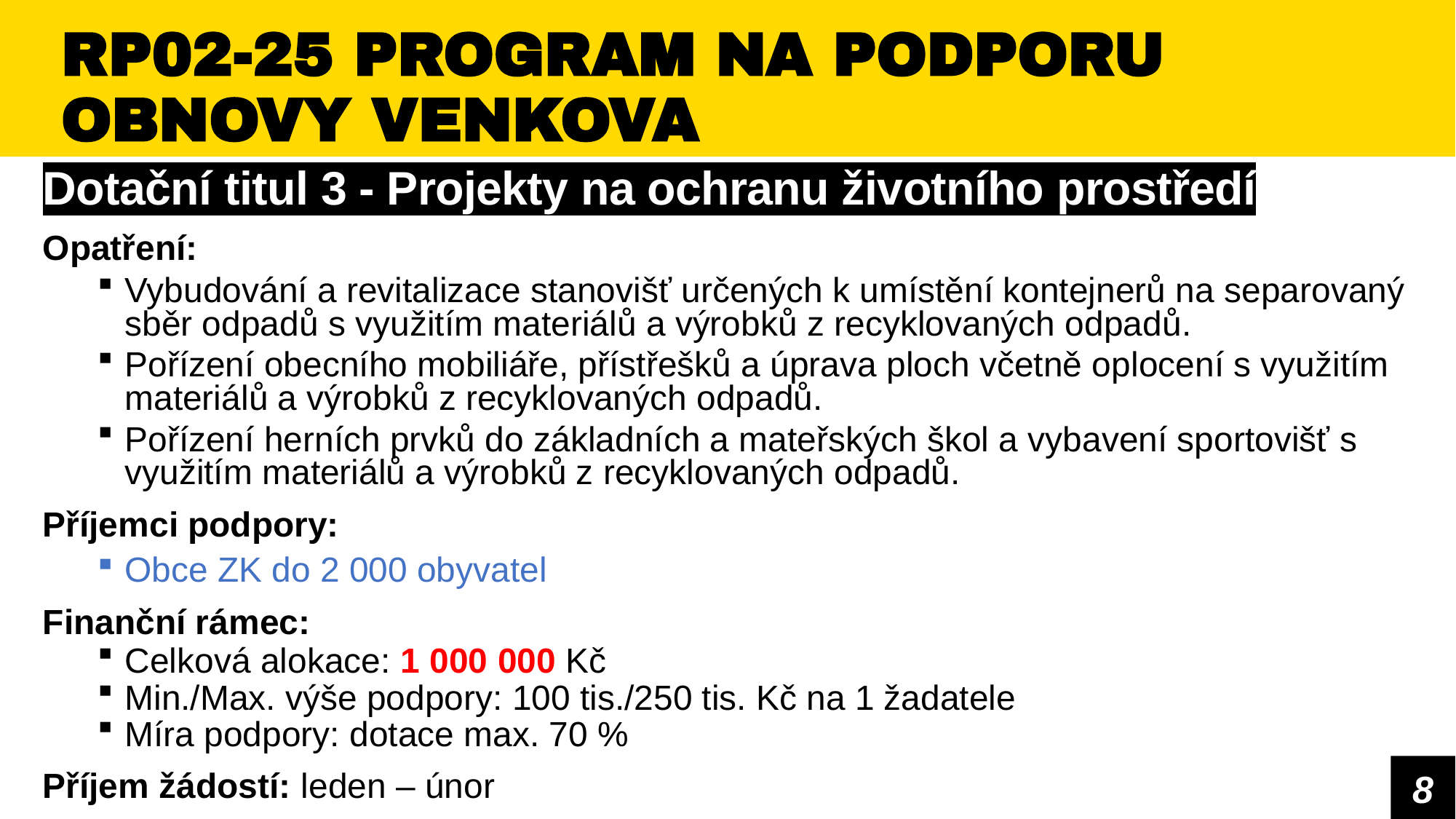

# RP02-25 PROGRAM NA PODPORU OBNOVY VENKOVA
Dotační titul 3 - Projekty na ochranu životního prostředí
Opatření:
Vybudování a revitalizace stanovišť určených k umístění kontejnerů na separovaný sběr odpadů s využitím materiálů a výrobků z recyklovaných odpadů.
Pořízení obecního mobiliáře, přístřešků a úprava ploch včetně oplocení s využitím materiálů a výrobků z recyklovaných odpadů.
Pořízení herních prvků do základních a mateřských škol a vybavení sportovišť s využitím materiálů a výrobků z recyklovaných odpadů.
Příjemci podpory:
Obce ZK do 2 000 obyvatel
Finanční rámec:
Celková alokace: 1 000 000 Kč
Min./Max. výše podpory: 100 tis./250 tis. Kč na 1 žadatele
Míra podpory: dotace max. 70 %
Příjem žádostí: leden – únor

8